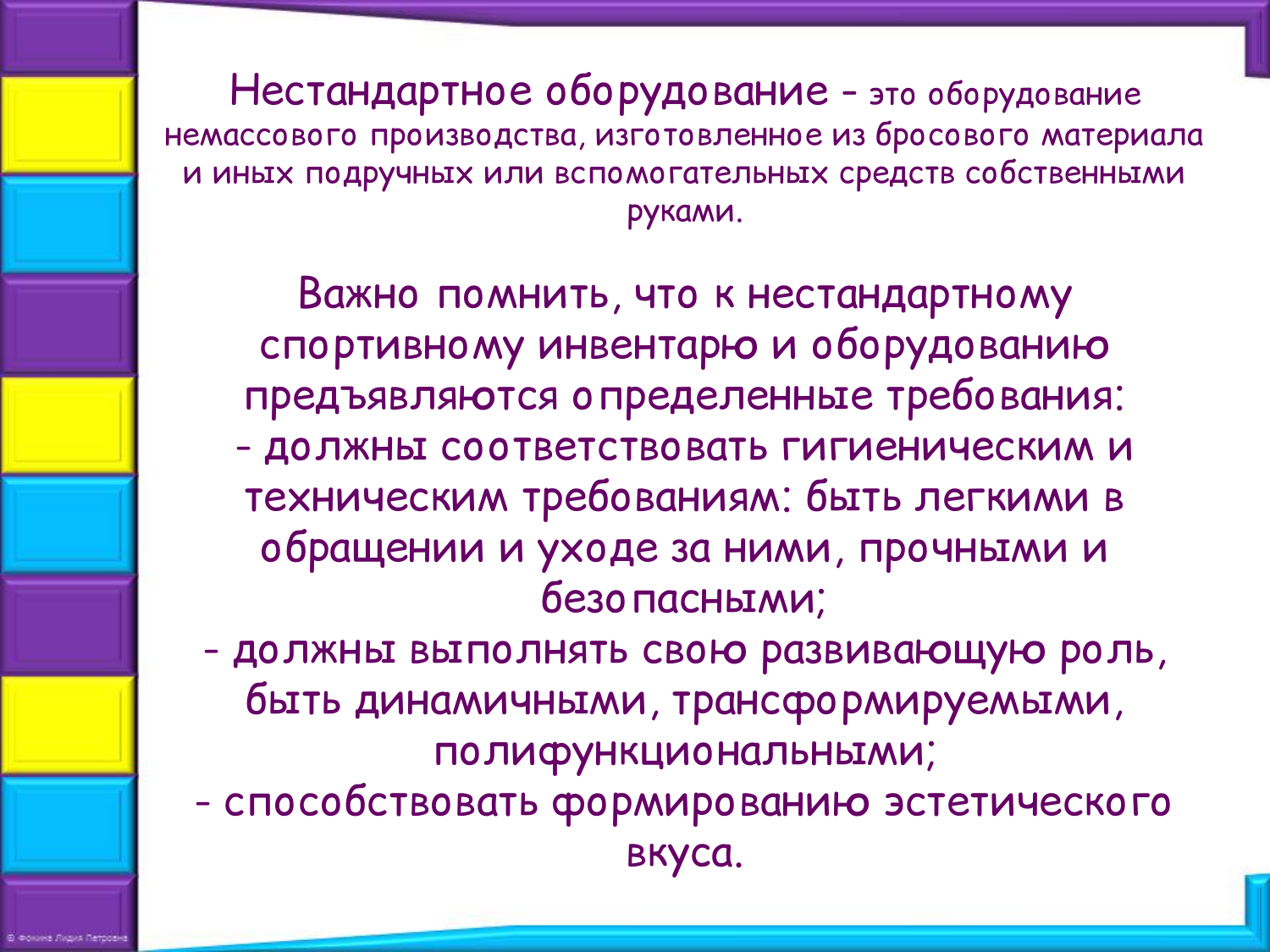

# Нестандартное оборудование – это оборудование немассового производства, изготовленное из бросового материала и иных подручных или вспомогательных средств собственными руками. Важно помнить, что к нестандартному спортивному инвентарю и оборудованию предъявляются определенные требования: - должны соответствовать гигиеническим и техническим требованиям: быть легкими в обращении и уходе за ними, прочными и безопасными; - должны выполнять свою развивающую роль, быть динамичными, трансформируемыми, полифункциональными; - способствовать формированию эстетического вкуса.